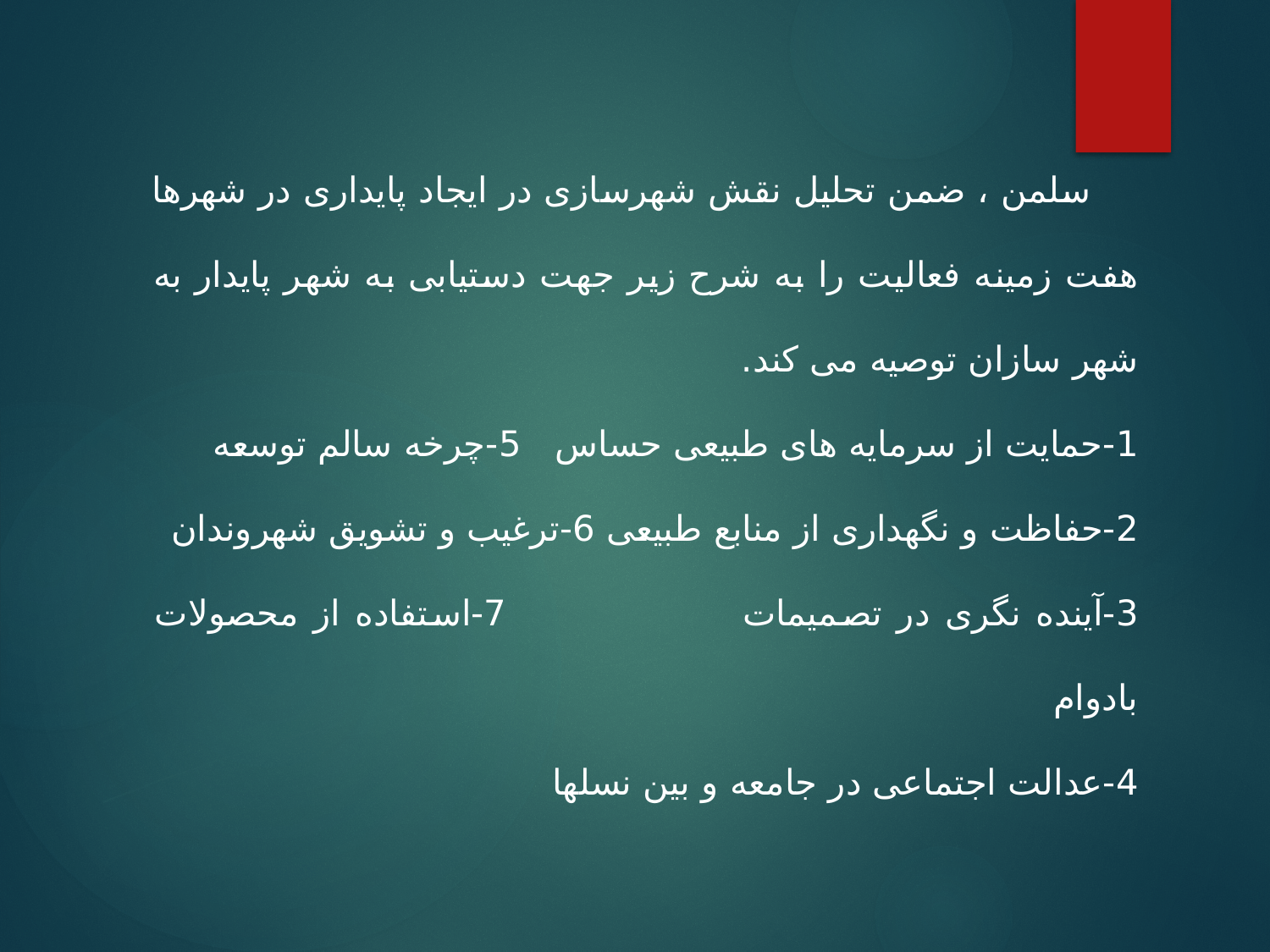

سلمن ، ضمن تحلیل نقش شهرسازی در ایجاد پایداری در شهرها هفت زمینه فعالیت را به شرح زیر جهت دستیابی به شهر پایدار به شهر سازان توصیه می کند.
1-حمایت از سرمایه های طبیعی حساس   	5-چرخه سالم توسعه
2-حفاظت و نگهداری از منابع طبیعی 	6-ترغیب و تشویق شهروندان
3-آینده نگری در تصمیمات 	               7-استفاده از محصولات بادوام
4-عدالت اجتماعی در جامعه و بین نسلها